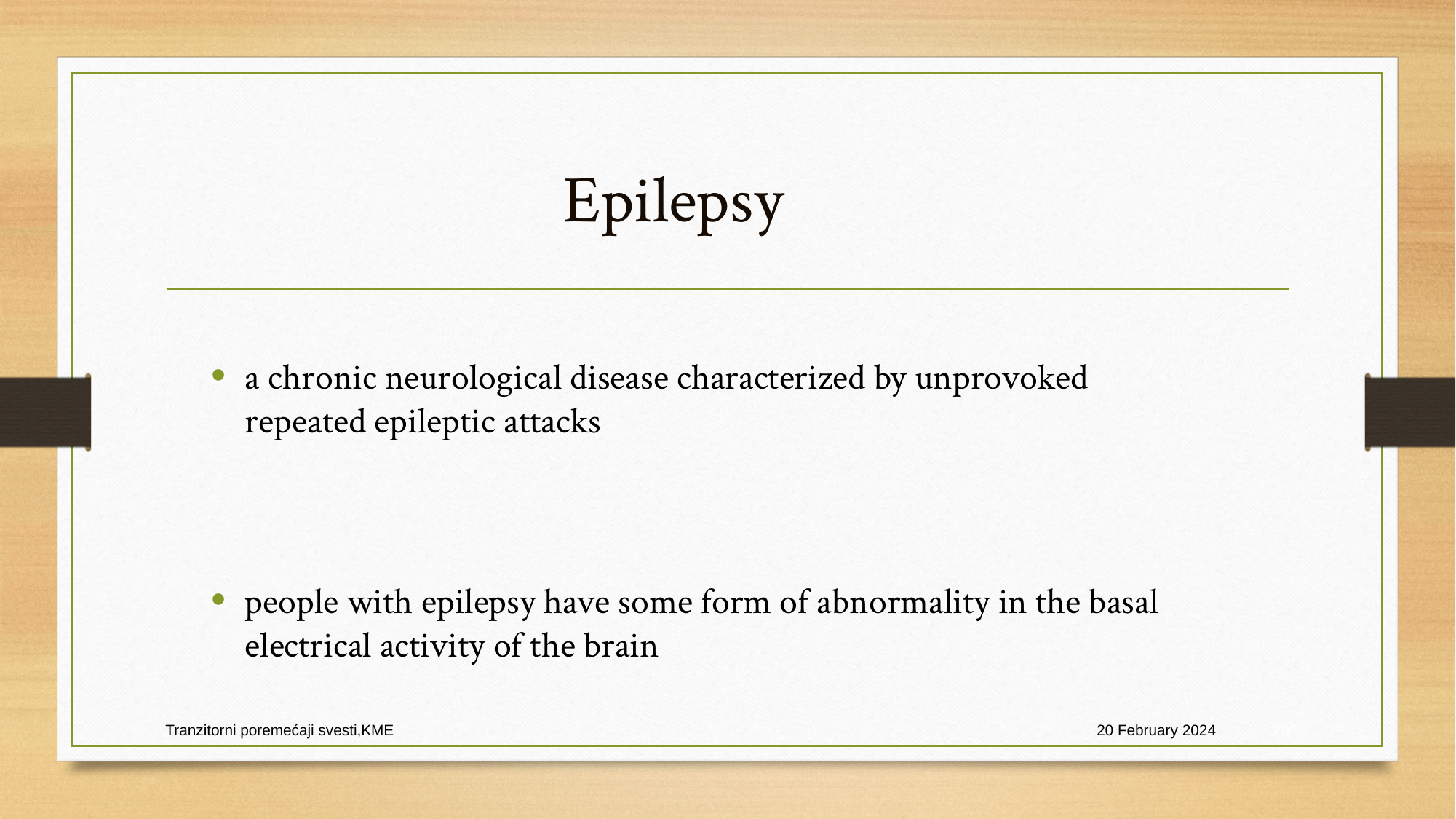

# Epilepsy

a chronic neurological disease characterized by unprovoked repeated epileptic attacks

people with epilepsy have some form of abnormality in the basal electrical activity of the brain
Tranzitorni poremećaji svesti,KME
20 February 2024
29